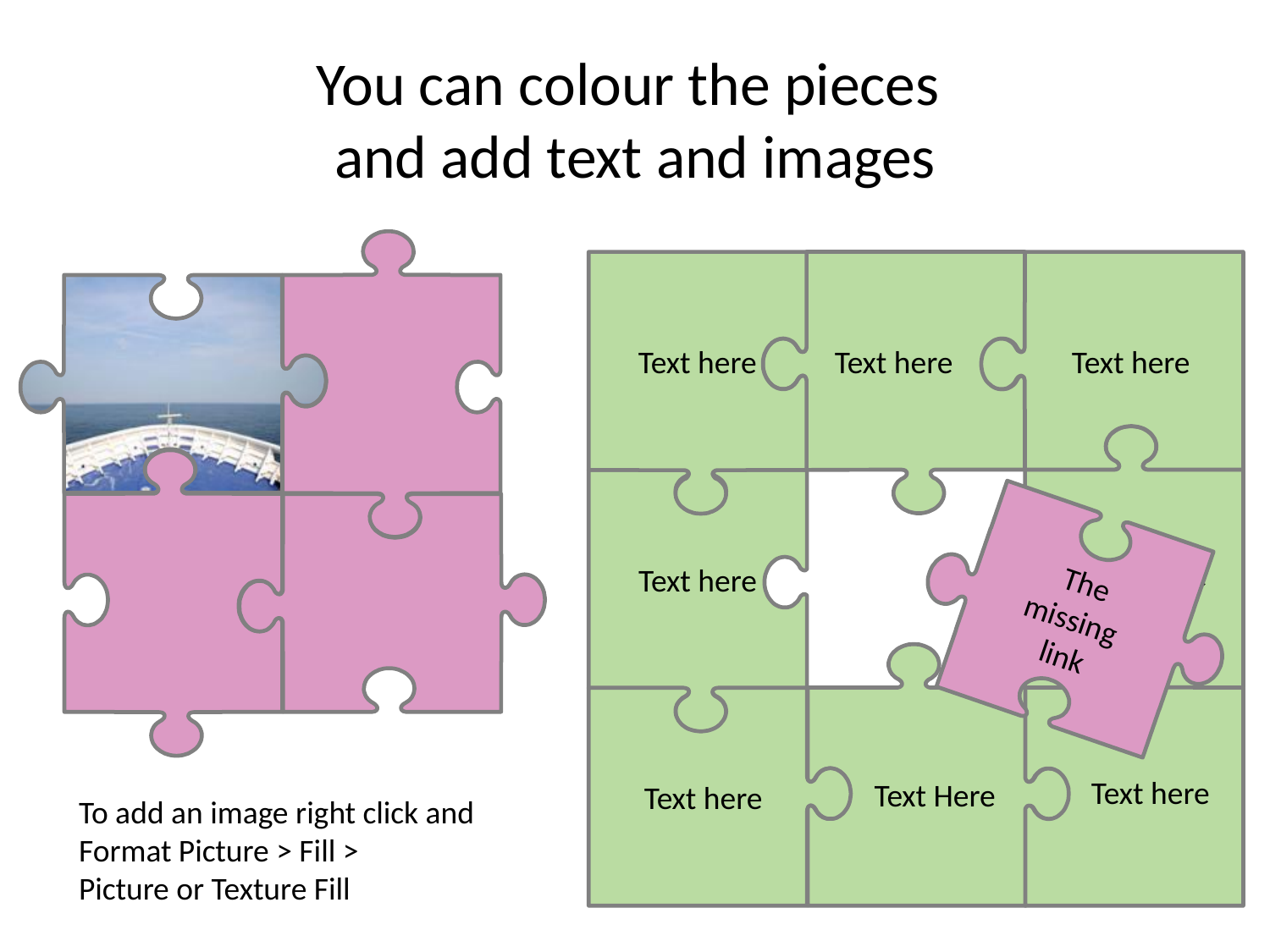

# You can colour the pieces and add text and images

Text here
Text here
Text here

Text here

Text here

The
missing
link
Text here
Text Here
Text here
To add an image right click and
Format Picture > Fill >
Picture or Texture Fill